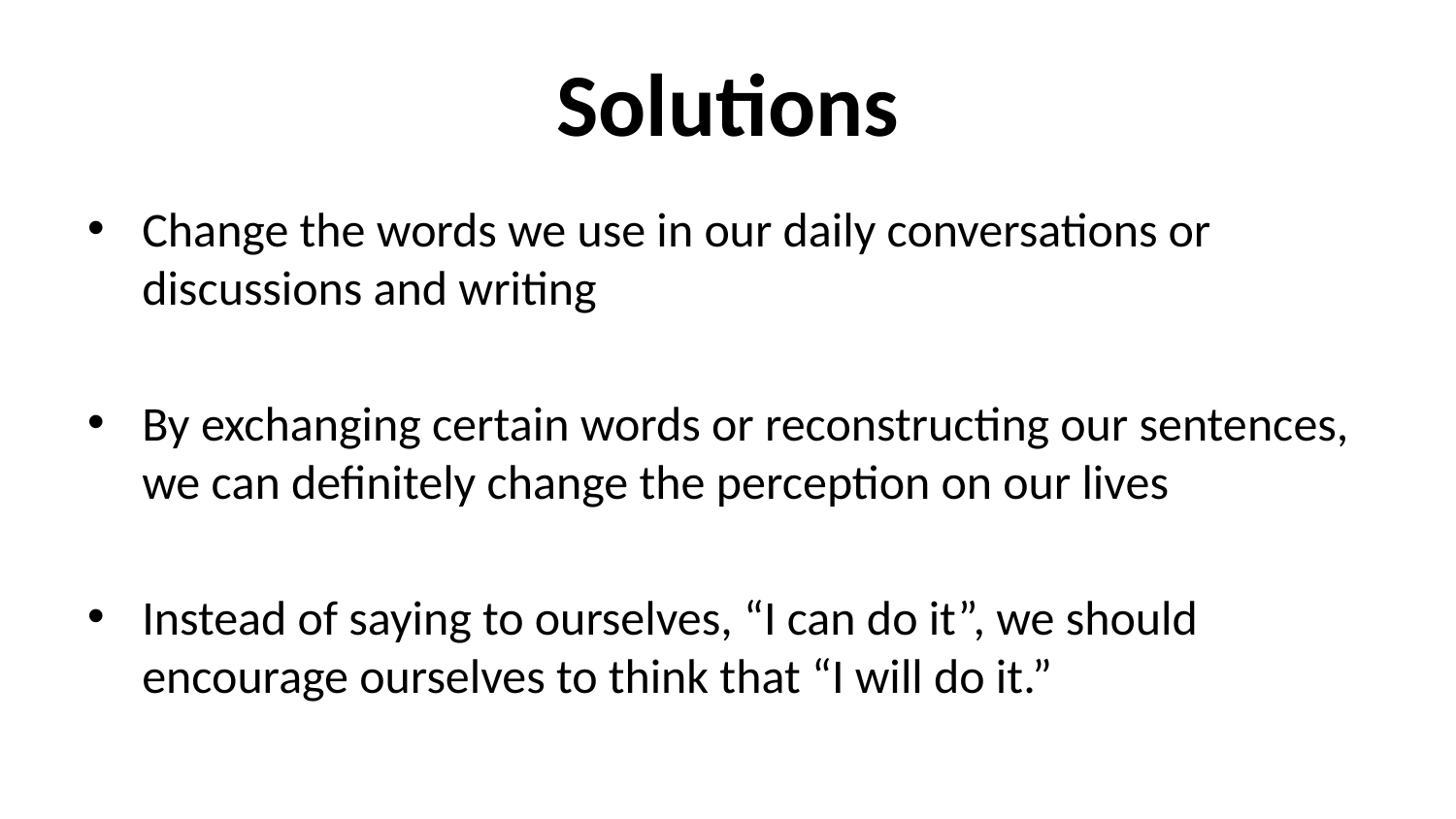

# Solutions
Change the words we use in our daily conversations or discussions and writing

By exchanging certain words or reconstructing our sentences, we can definitely change the perception on our lives

Instead of saying to ourselves, “I can do it”, we should encourage ourselves to think that “I will do it.”